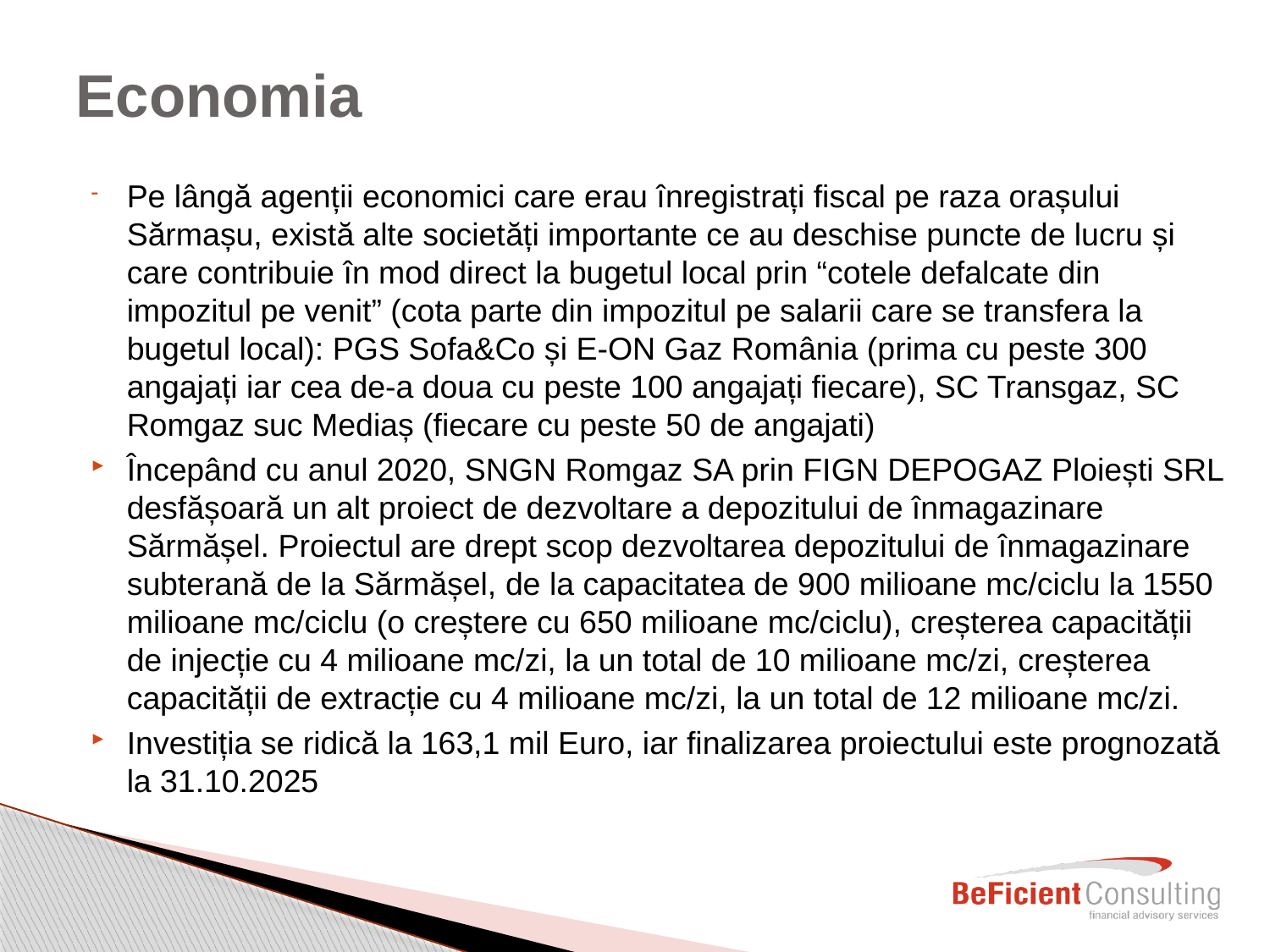

# Economia
Pe lângă agenții economici care erau înregistrați fiscal pe raza orașului Sărmașu, există alte societăți importante ce au deschise puncte de lucru și care contribuie în mod direct la bugetul local prin “cotele defalcate din impozitul pe venit” (cota parte din impozitul pe salarii care se transfera la bugetul local): PGS Sofa&Co și E-ON Gaz România (prima cu peste 300 angajați iar cea de-a doua cu peste 100 angajați fiecare), SC Transgaz, SC Romgaz suc Mediaș (fiecare cu peste 50 de angajati)
Începând cu anul 2020, SNGN Romgaz SA prin FIGN DEPOGAZ Ploiești SRL desfășoară un alt proiect de dezvoltare a depozitului de înmagazinare Sărmășel. Proiectul are drept scop dezvoltarea depozitului de înmagazinare subterană de la Sărmășel, de la capacitatea de 900 milioane mc/ciclu la 1550 milioane mc/ciclu (o creștere cu 650 milioane mc/ciclu), creșterea capacității de injecție cu 4 milioane mc/zi, la un total de 10 milioane mc/zi, creșterea capacității de extracție cu 4 milioane mc/zi, la un total de 12 milioane mc/zi.
Investiția se ridică la 163,1 mil Euro, iar finalizarea proiectului este prognozată la 31.10.2025